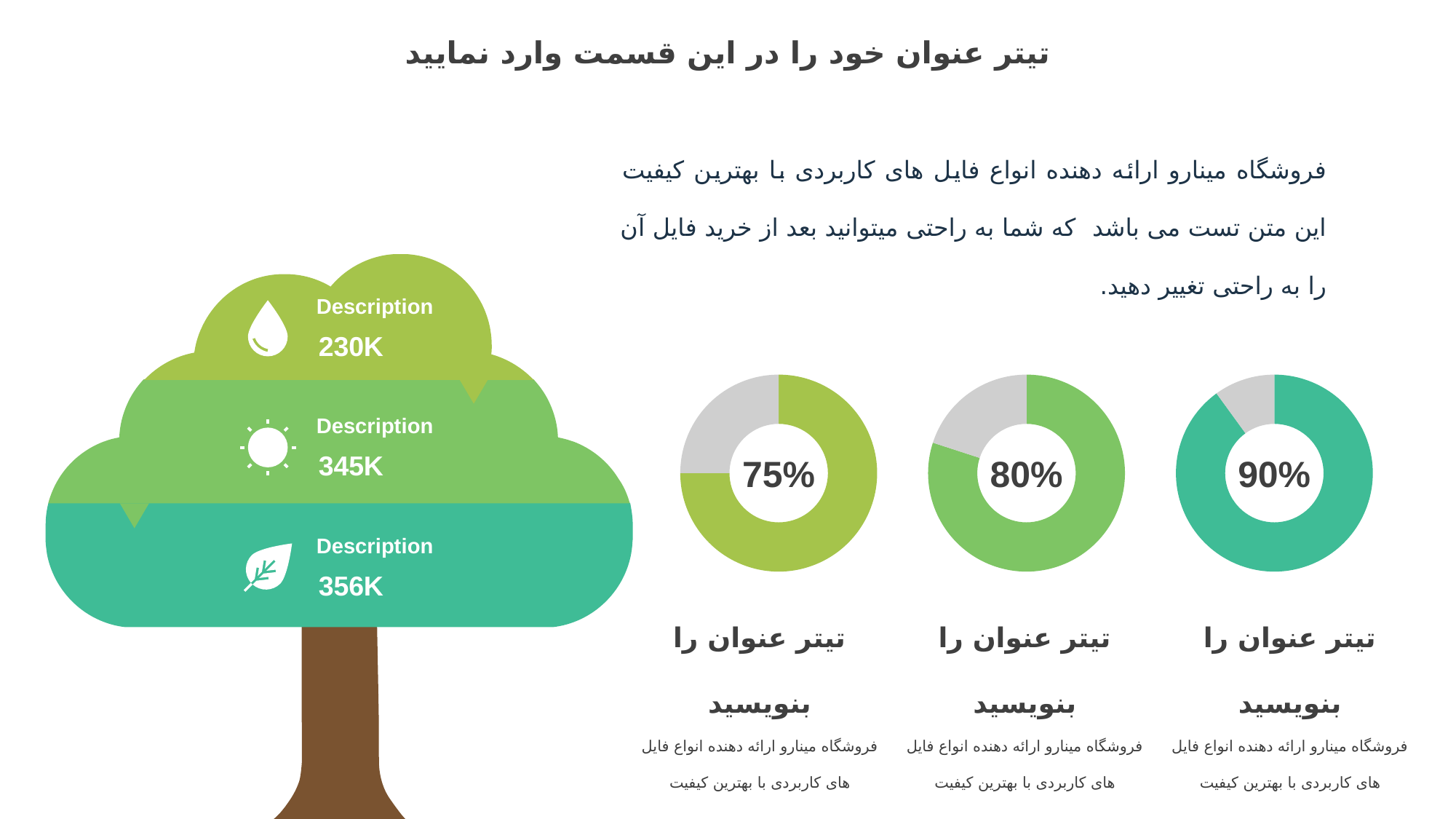

تیتر عنوان خود را در این قسمت وارد نمایید
فروشگاه مینارو ارائه دهنده انواع فایل های کاربردی با بهترین کیفیت این متن تست می باشد  که شما به راحتی میتوانید بعد از خرید فایل آن را به راحتی تغییر دهید.

Description

230K

### Chart

| Category | Sales |
|---|---|
| 1st Qtr | 75.0 |
| 2nd Qtr | 25.0 |

### Chart

| Category | Sales |
|---|---|
| 1st Qtr | 80.0 |
| 2nd Qtr | 20.0 |

### Chart

| Category | Sales |
|---|---|
| 1st Qtr | 90.0 |
| 2nd Qtr | 10.0 |

Description

345K
75%
80%
90%

Description

356K
تیتر عنوان را بنویسید
فروشگاه مینارو ارائه دهنده انواع فایل های کاربردی با بهترین کیفیت
تیتر عنوان را بنویسید
فروشگاه مینارو ارائه دهنده انواع فایل های کاربردی با بهترین کیفیت
تیتر عنوان را بنویسید
فروشگاه مینارو ارائه دهنده انواع فایل های کاربردی با بهترین کیفیت